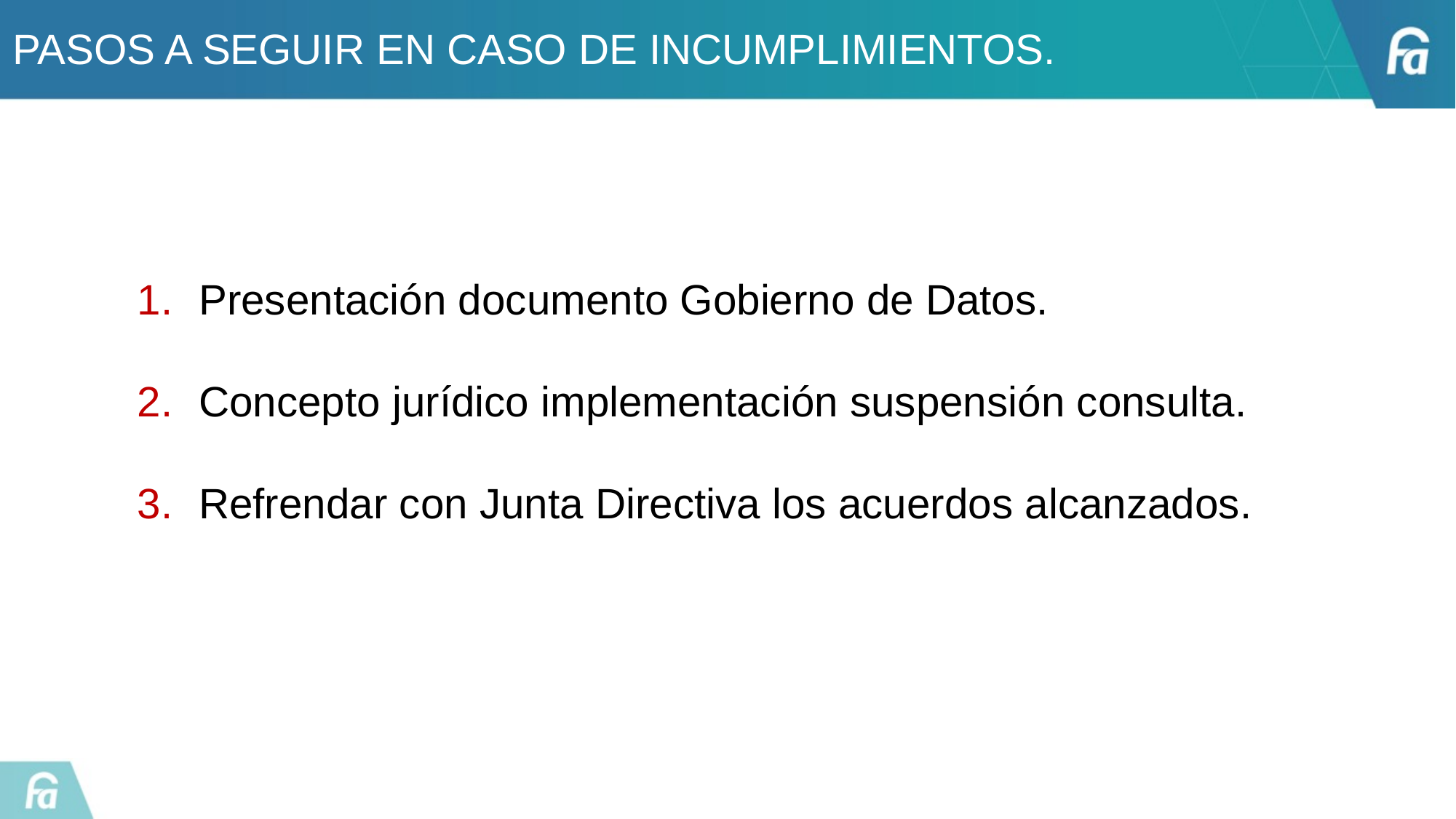

# PASOS A SEGUIR EN CASO DE INCUMPLIMIENTOS.

Presentación documento Gobierno de Datos.

Concepto jurídico implementación suspensión consulta.

Refrendar con Junta Directiva los acuerdos alcanzados.